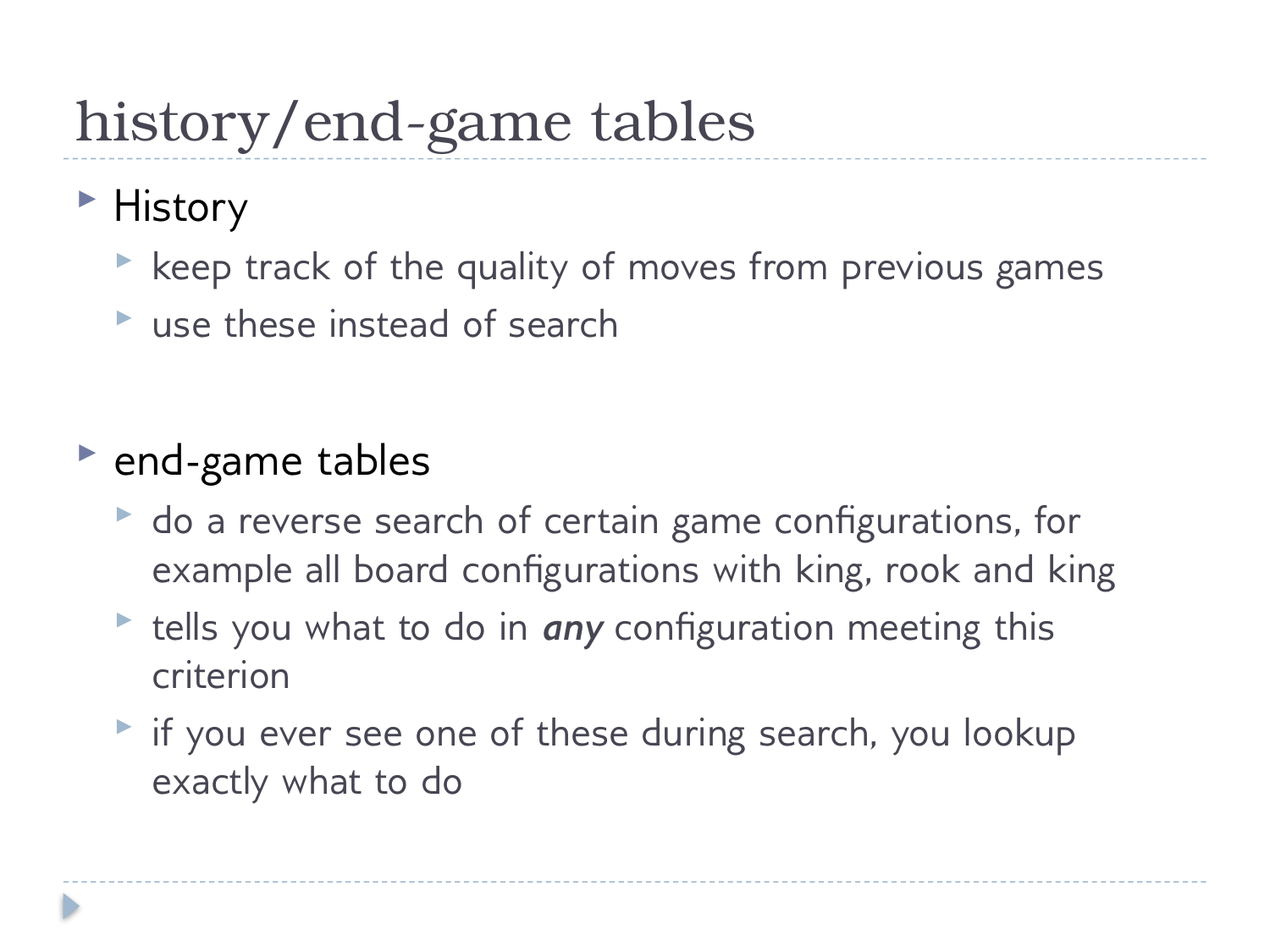

# history/end-game tables
History
keep track of the quality of moves from previous games
use these instead of search

end-game tables
do a reverse search of certain game configurations, for example all board configurations with king, rook and king
tells you what to do in any configuration meeting this criterion
if you ever see one of these during search, you lookup exactly what to do